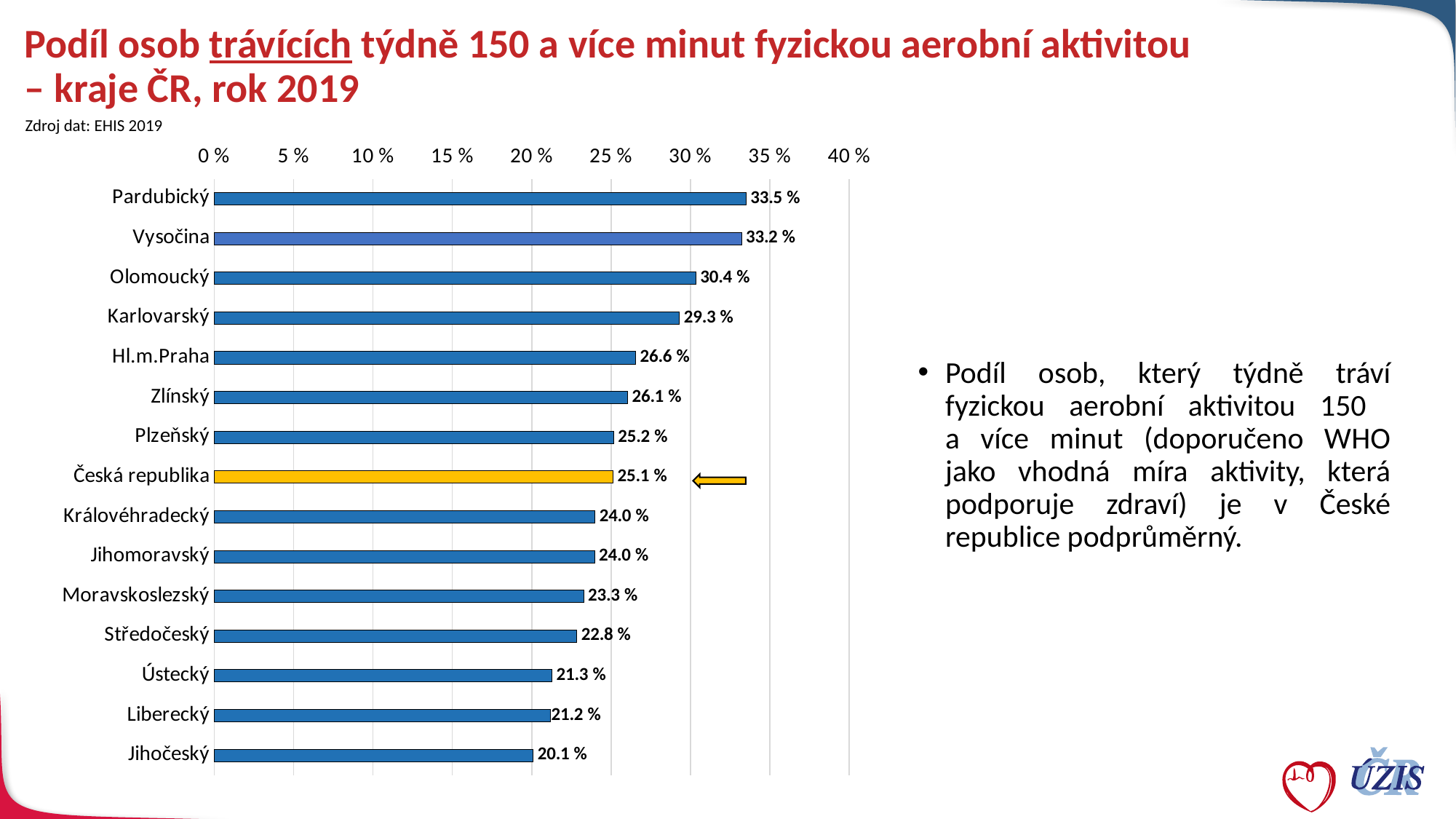

# Podíl osob trávících týdně 150 a více minut fyzickou aerobní aktivitou – kraje ČR, rok 2019
Zdroj dat: EHIS 2019

### Chart

| Category | celkem |
|---|---|
| Jihočeský | 0.20102503480296466 |
| Liberecký | 0.21187250500412771 |
| Ústecký | 0.21278453996937025 |
| Středočeský | 0.2284338823020515 |
| Moravskoslezský | 0.2327347797695446 |
| Jihomoravský | 0.23968757809218466 |
| Královéhradecký | 0.2399345085215389 |
| Česká republika | 0.2513438988418049 |
| Plzeňský | 0.2516928200640596 |
| Zlínský | 0.2605133238163217 |
| Hl.m.Praha | 0.26553991865129034 |
| Karlovarský | 0.29314365287322225 |
| Olomoucký | 0.3035503148953968 |
| Vysočina | 0.3322082720032753 |
| Pardubický | 0.335147898262538 |
Podíl osob, který týdně tráví fyzickou aerobní aktivitou 150
a více minut (doporučeno WHO jako vhodná míra aktivity, která podporuje zdraví) je v České republice podprůměrný.